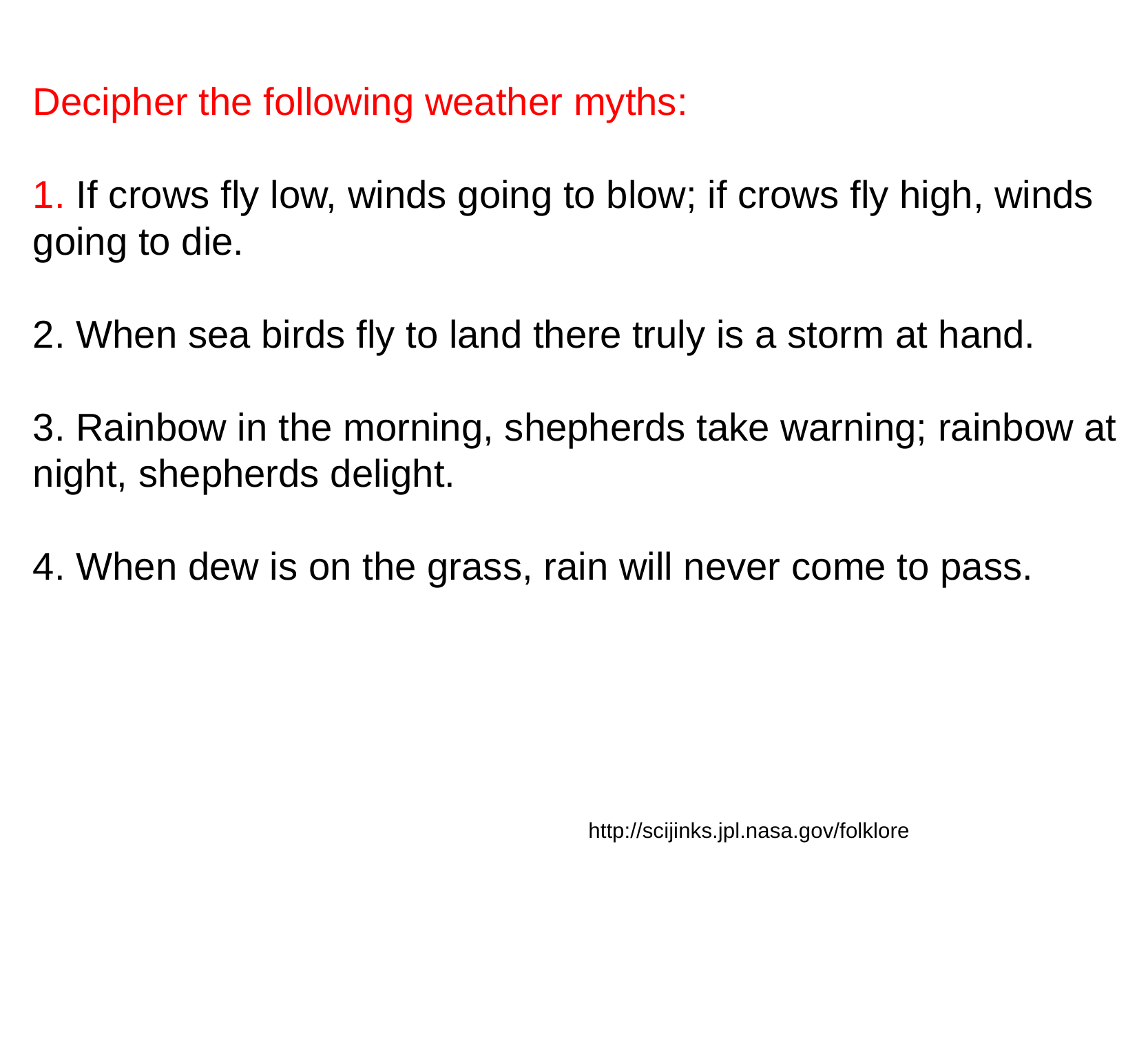

Decipher the following weather myths:

1. If crows fly low, winds going to blow; if crows fly high, winds going to die.

2. When sea birds fly to land there truly is a storm at hand.

3. Rainbow in the morning, shepherds take warning; rainbow at night, shepherds delight.

4. When dew is on the grass, rain will never come to pass.
http://scijinks.jpl.nasa.gov/folklore